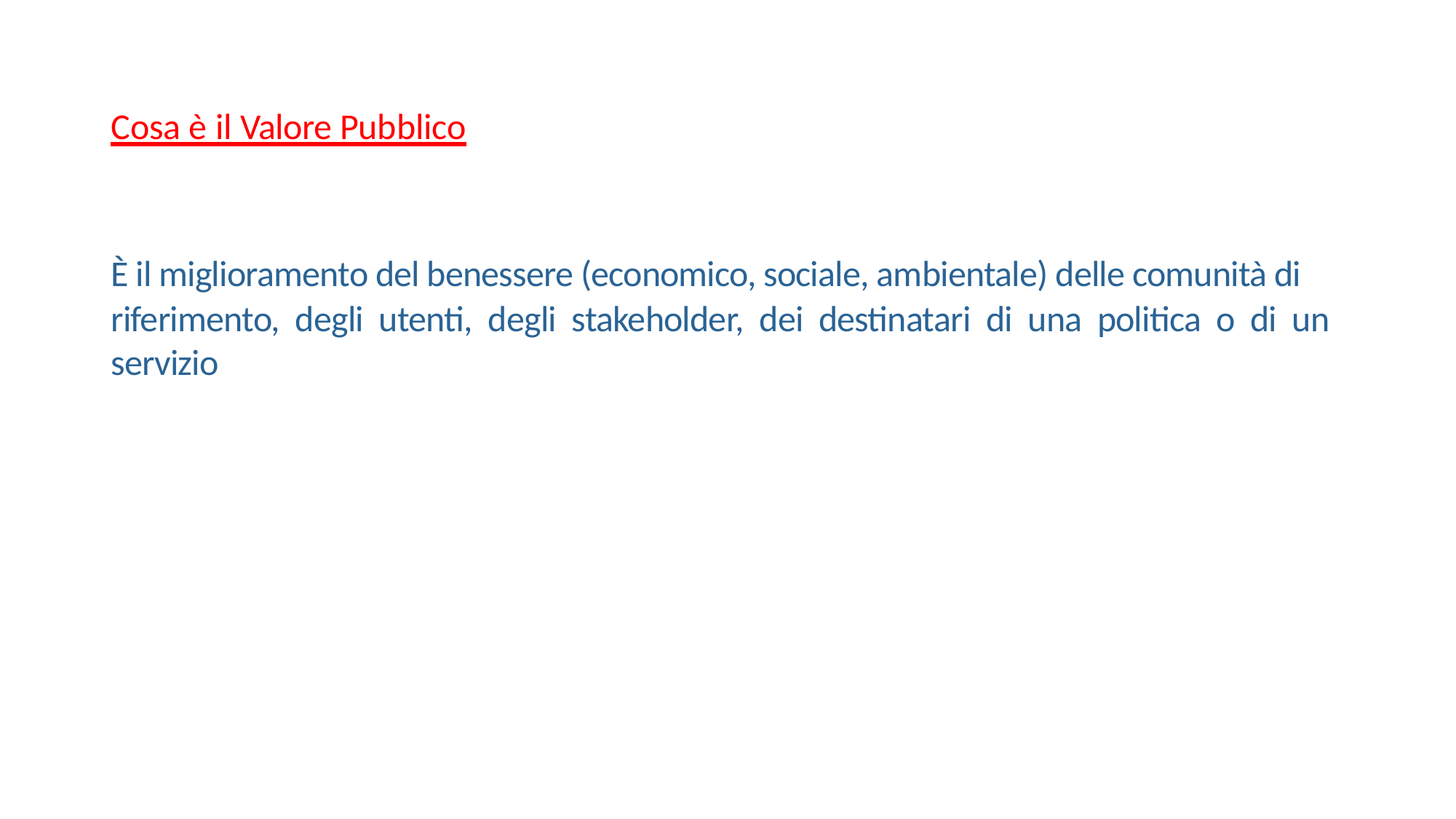

Cosa è il Valore Pubblico
È il miglioramento del benessere (economico, sociale, ambientale) delle comunità di
riferimento, degli utenti, degli stakeholder, dei destinatari di una politica o di un  servizio